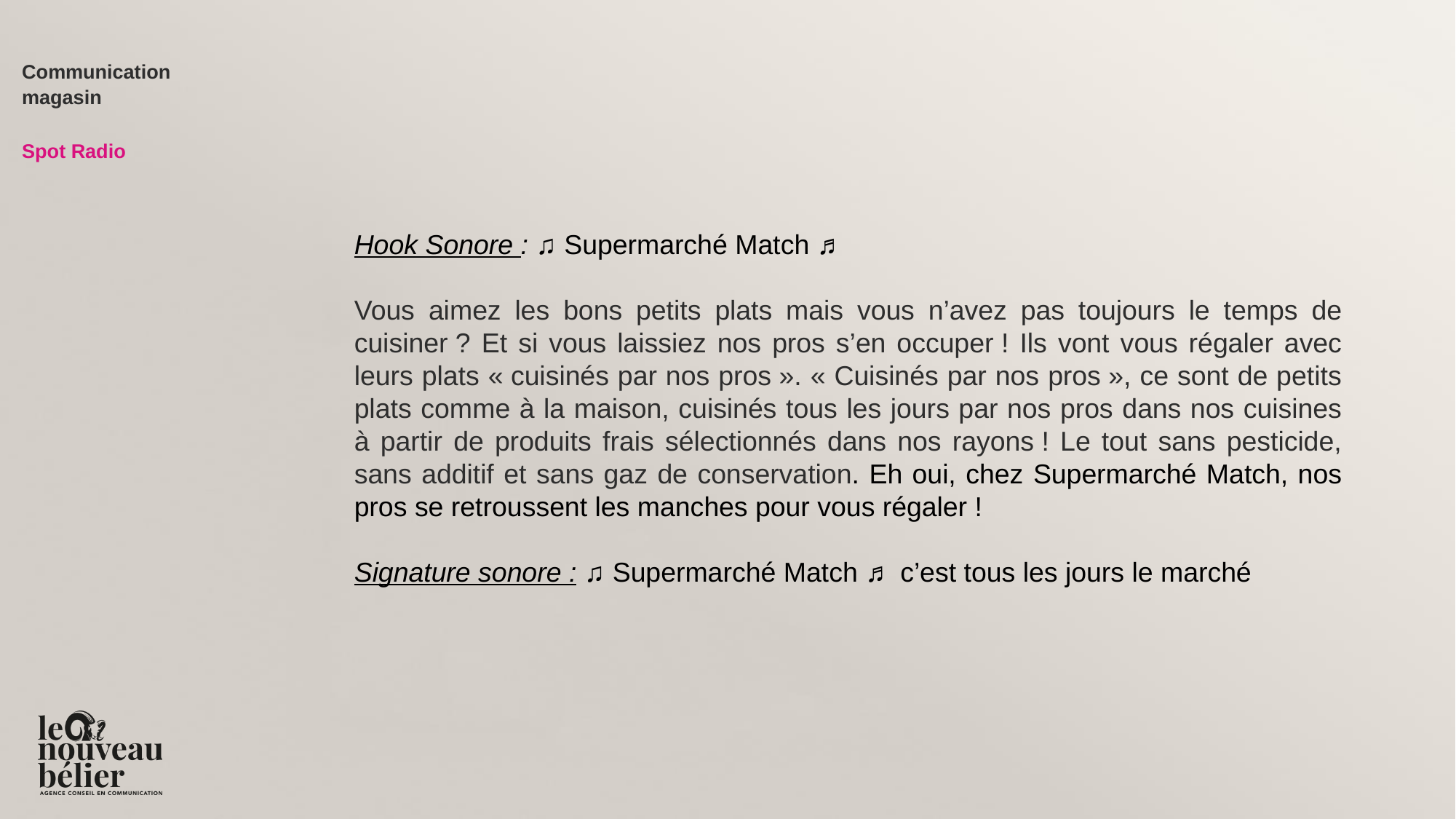

Communication
magasin
Spot Radio
Hook Sonore : ♫ Supermarché Match ♬

Vous aimez les bons petits plats mais vous n’avez pas toujours le temps de cuisiner ? Et si vous laissiez nos pros s’en occuper ! Ils vont vous régaler avec leurs plats « cuisinés par nos pros ». « Cuisinés par nos pros », ce sont de petits plats comme à la maison, cuisinés tous les jours par nos pros dans nos cuisines à partir de produits frais sélectionnés dans nos rayons ! Le tout sans pesticide, sans additif et sans gaz de conservation. Eh oui, chez Supermarché Match, nos pros se retroussent les manches pour vous régaler !

Signature sonore : ♫ Supermarché Match ♬ c’est tous les jours le marché